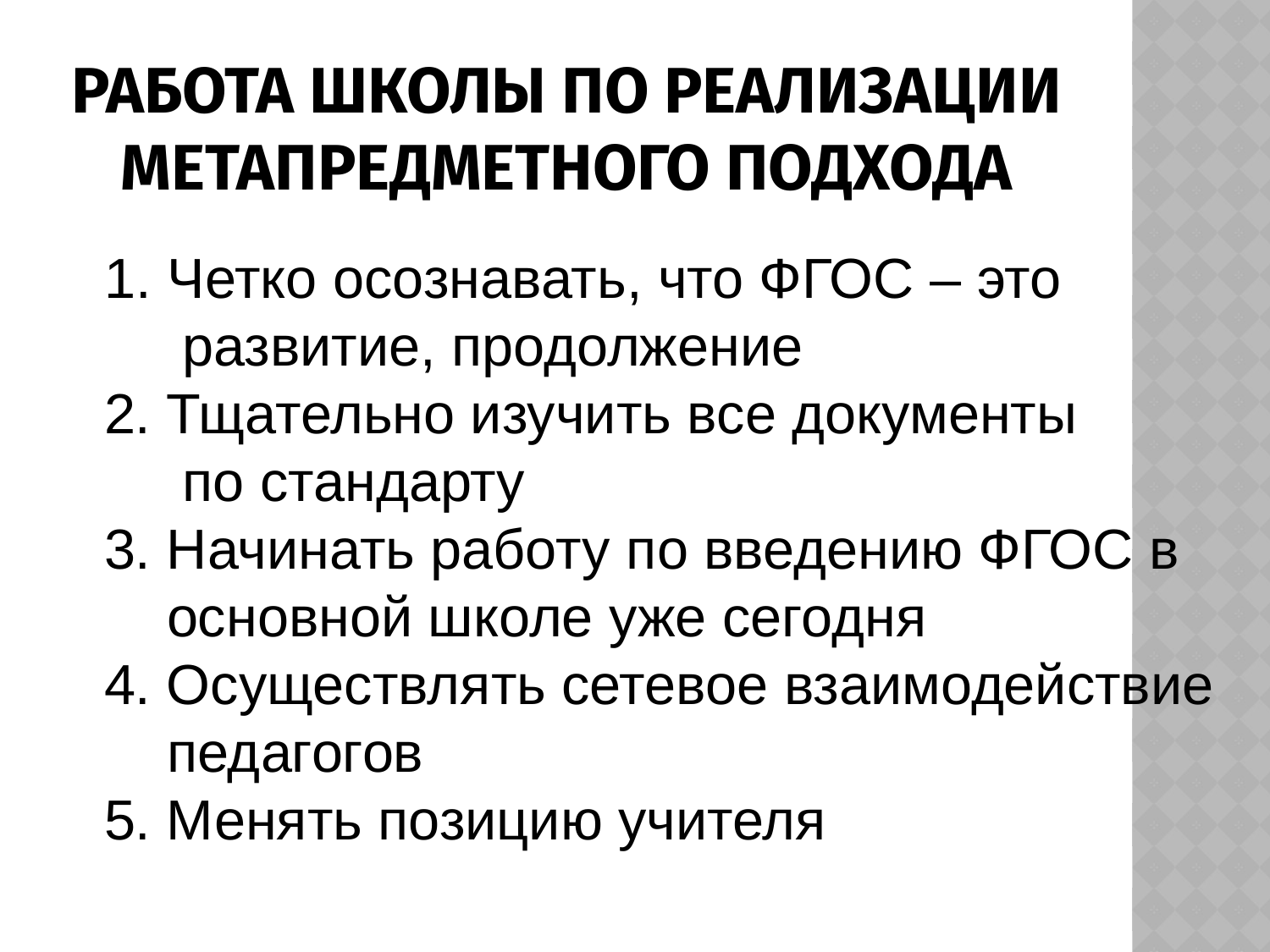

# Работа школы по реализации метапредметного подхода
 Четко осознавать, что ФГОС – это
     развитие, продолжение
2. Тщательно изучить все документы
     по стандарту
3. Начинать работу по введению ФГОС в
    основной школе уже сегодня
4. Осуществлять сетевое взаимодействие
    педагогов
5. Менять позицию учителя